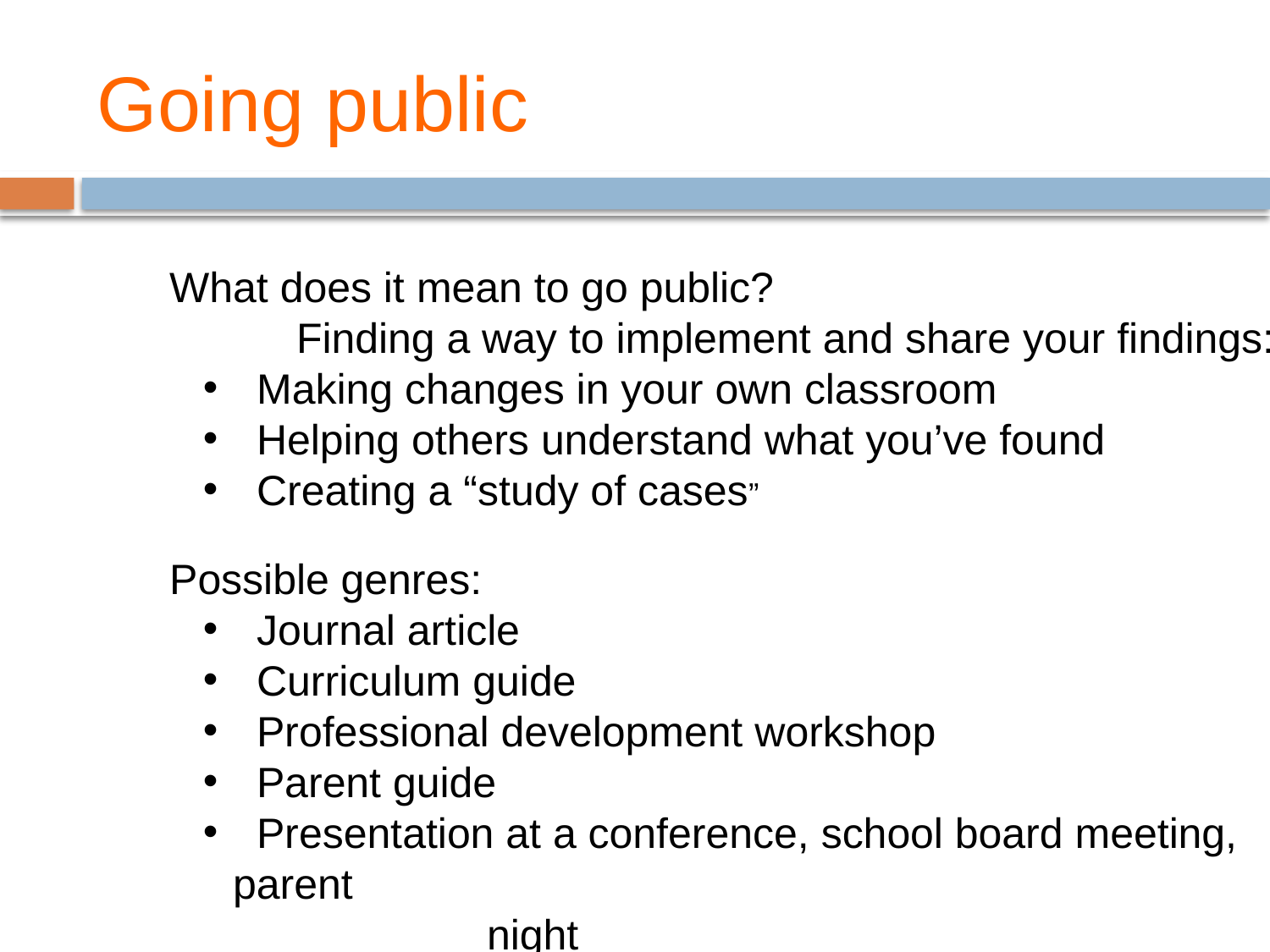

# Going public
What does it mean to go public?
	Finding a way to implement and share your findings:
  Making changes in your own classroom
  Helping others understand what you’ve found
  Creating a “study of cases”

Possible genres:
  Journal article
  Curriculum guide
  Professional development workshop
  Parent guide
  Presentation at a conference, school board meeting, parent
		night